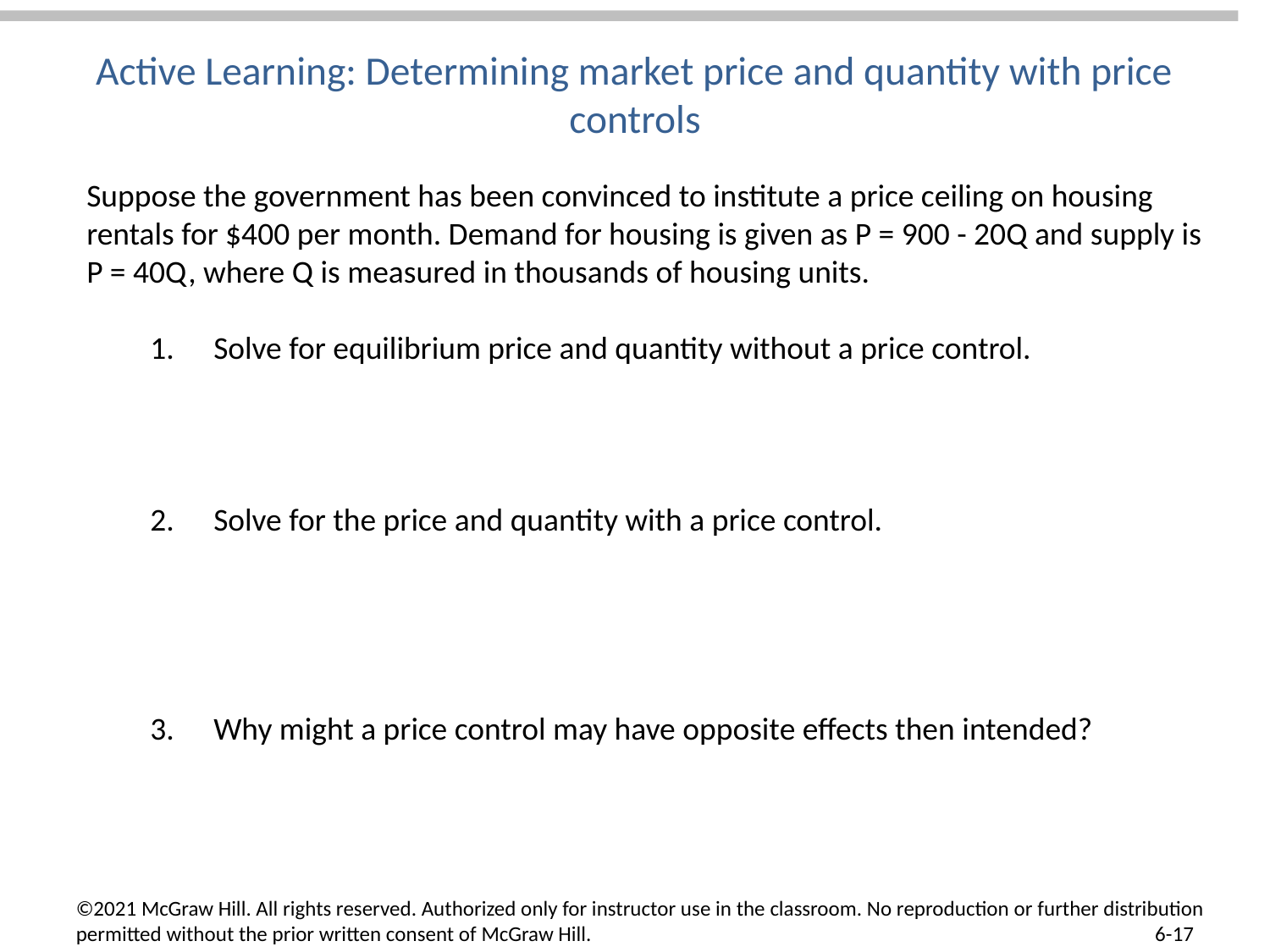

# Active Learning: Determining market price and quantity with price controls
Suppose the government has been convinced to institute a price ceiling on housing rentals for $400 per month. Demand for housing is given as P = 900 - 20Q and supply is
P = 40Q, where Q is measured in thousands of housing units.

Solve for equilibrium price and quantity without a price control.

Solve for the price and quantity with a price control.

Why might a price control may have opposite effects then intended?